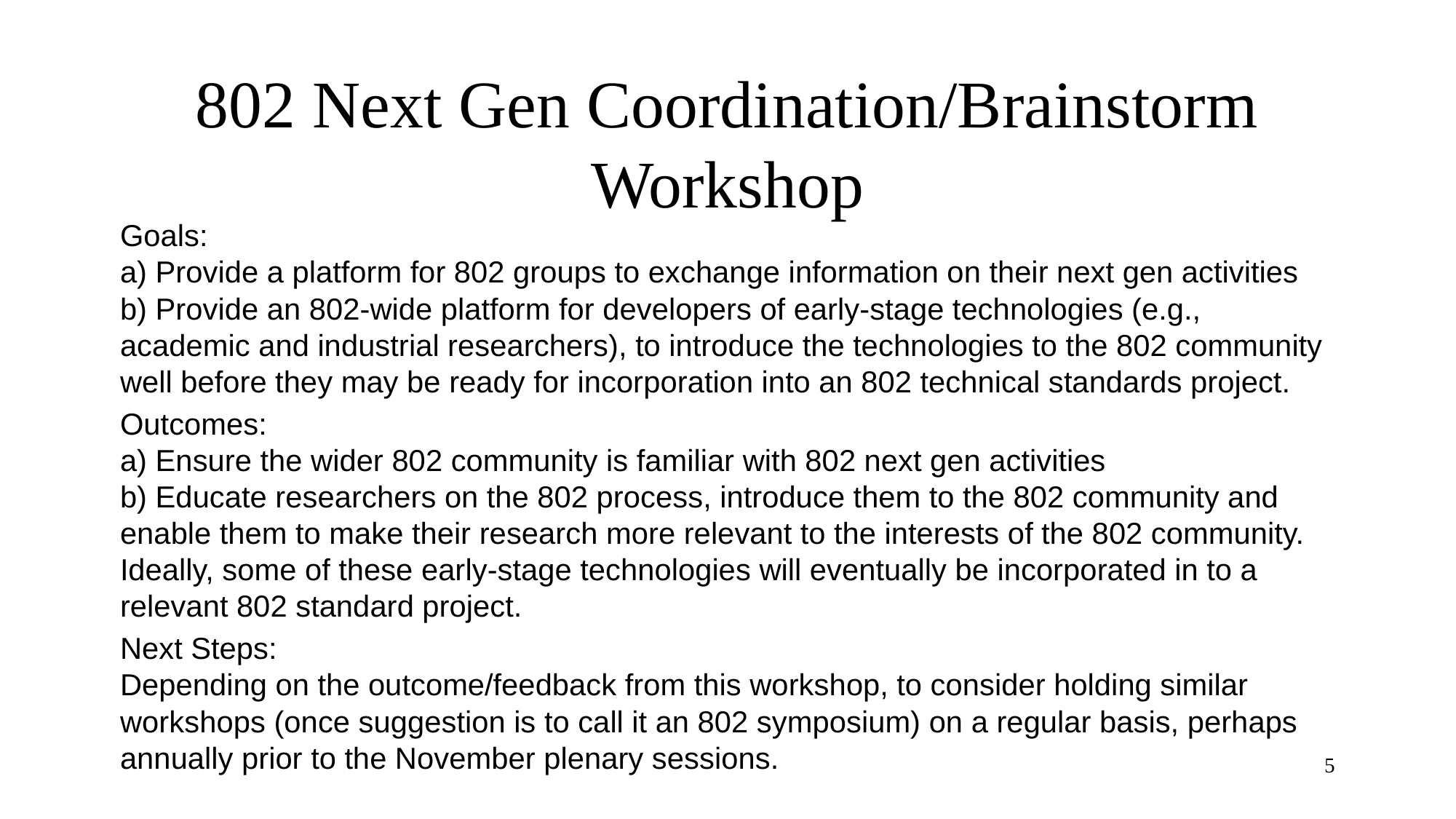

# 802 Next Gen Coordination/Brainstorm Workshop
Goals: 
a) Provide a platform for 802 groups to exchange information on their next gen activities
b) Provide an 802-wide platform for developers of early-stage technologies (e.g., academic and industrial researchers), to introduce the technologies to the 802 community well before they may be ready for incorporation into an 802 technical standards project.
Outcomes:
a) Ensure the wider 802 community is familiar with 802 next gen activities 
b) Educate researchers on the 802 process, introduce them to the 802 community and enable them to make their research more relevant to the interests of the 802 community.  Ideally, some of these early-stage technologies will eventually be incorporated in to a relevant 802 standard project.
Next Steps:
Depending on the outcome/feedback from this workshop, to consider holding similar workshops (once suggestion is to call it an 802 symposium) on a regular basis, perhaps annually prior to the November plenary sessions.

5